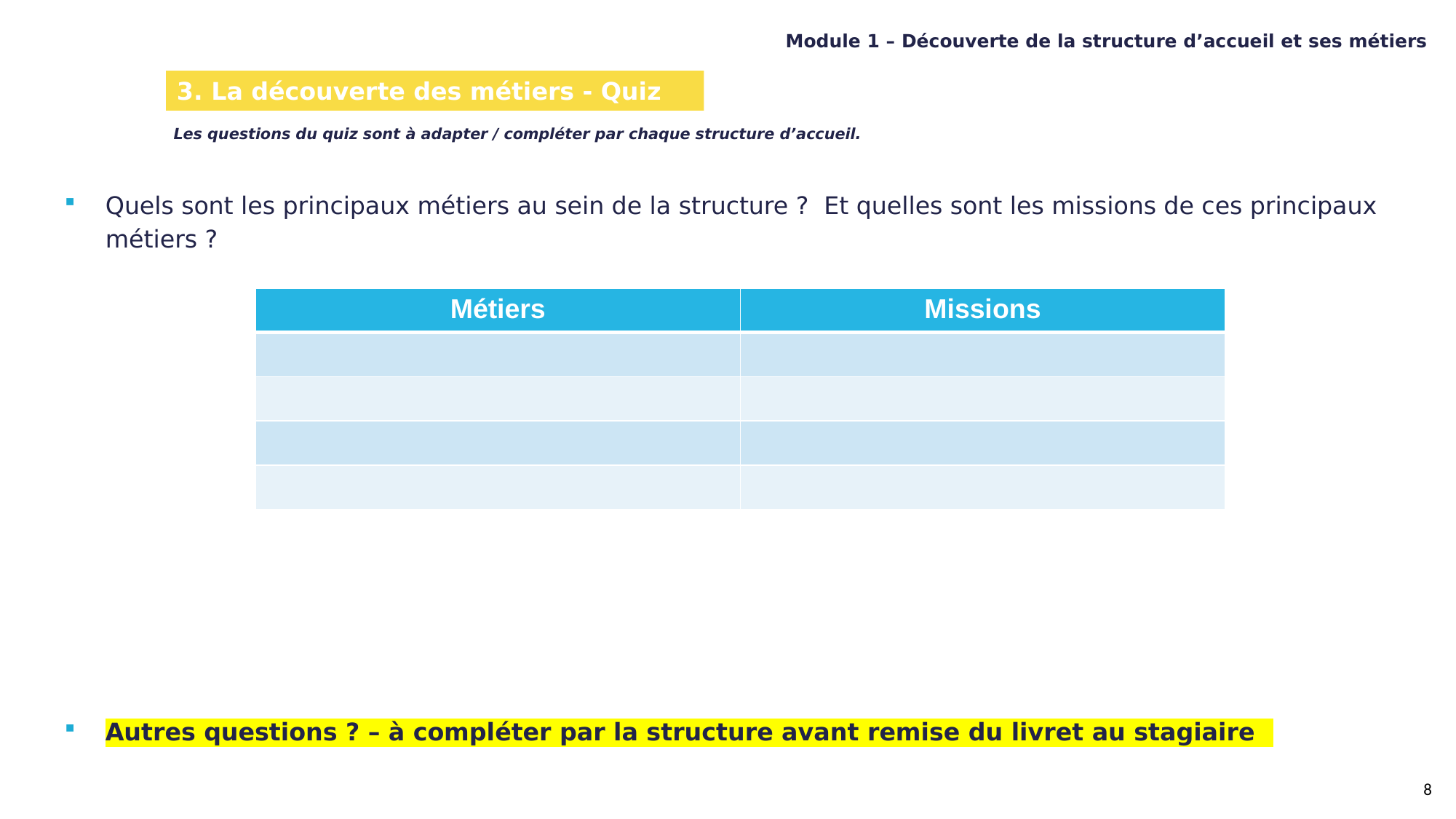

Module 1 – Découverte de la structure d’accueil et ses métiers
3. La découverte des métiers - Quiz
Les questions du quiz sont à adapter / compléter par chaque structure d’accueil.
Quels sont les principaux métiers au sein de la structure ?  Et quelles sont les missions de ces principaux métiers ?

Autres questions ? – à compléter par la structure avant remise du livret au stagiaire

| Métiers | Missions |
| --- | --- |
|  |  |
|  |  |
|  |  |
|  |  |
8